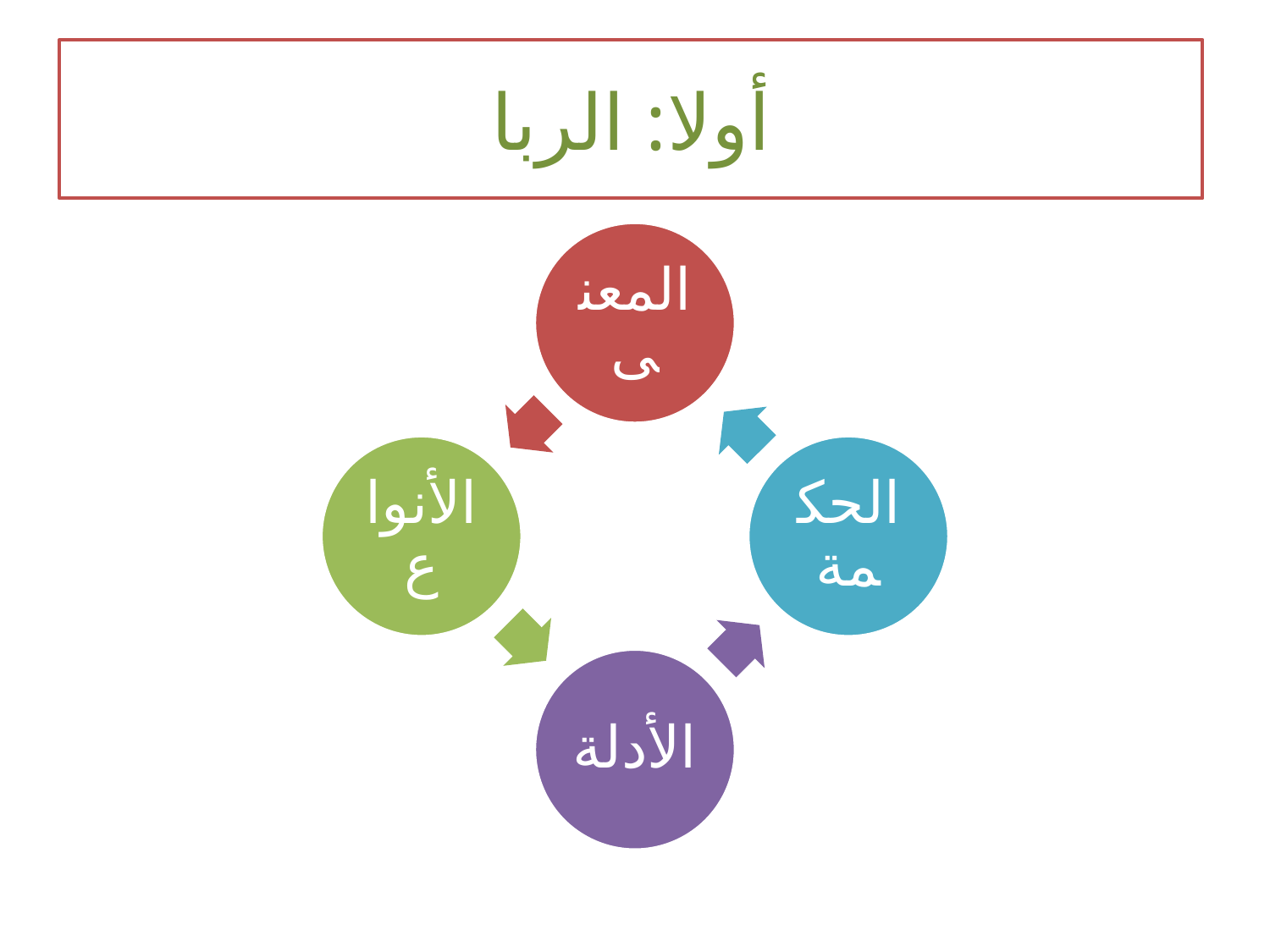

# أولا: الربا
المعنى

الأنواع

الأدلة

الحكمة